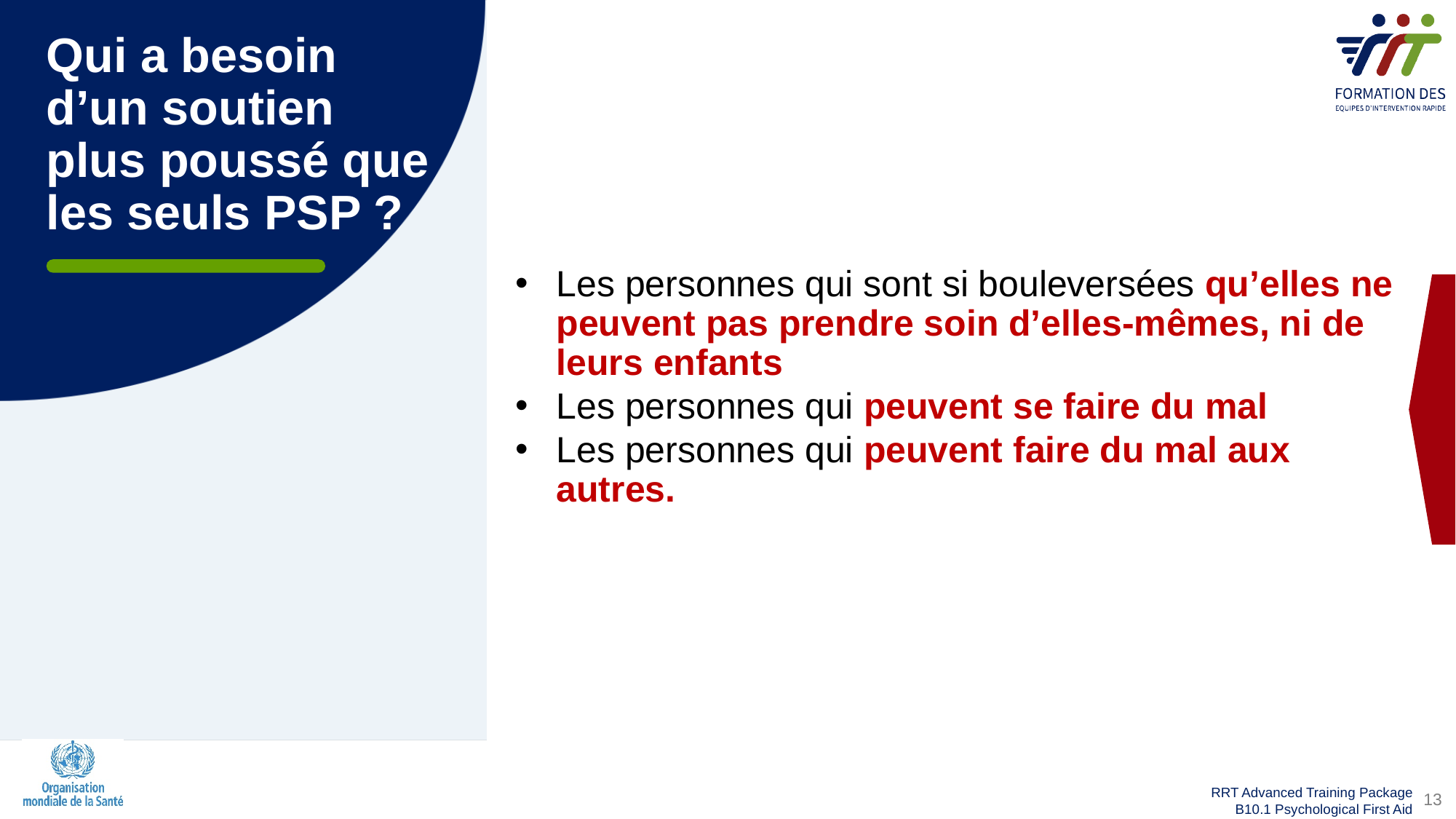

Qui a besoin d’un soutien plus poussé que les seuls PSP ?

Les personnes qui sont si bouleversées qu’elles ne peuvent pas prendre soin d’elles-mêmes, ni de leurs enfants
Les personnes qui peuvent se faire du mal
Les personnes qui peuvent faire du mal aux autres.